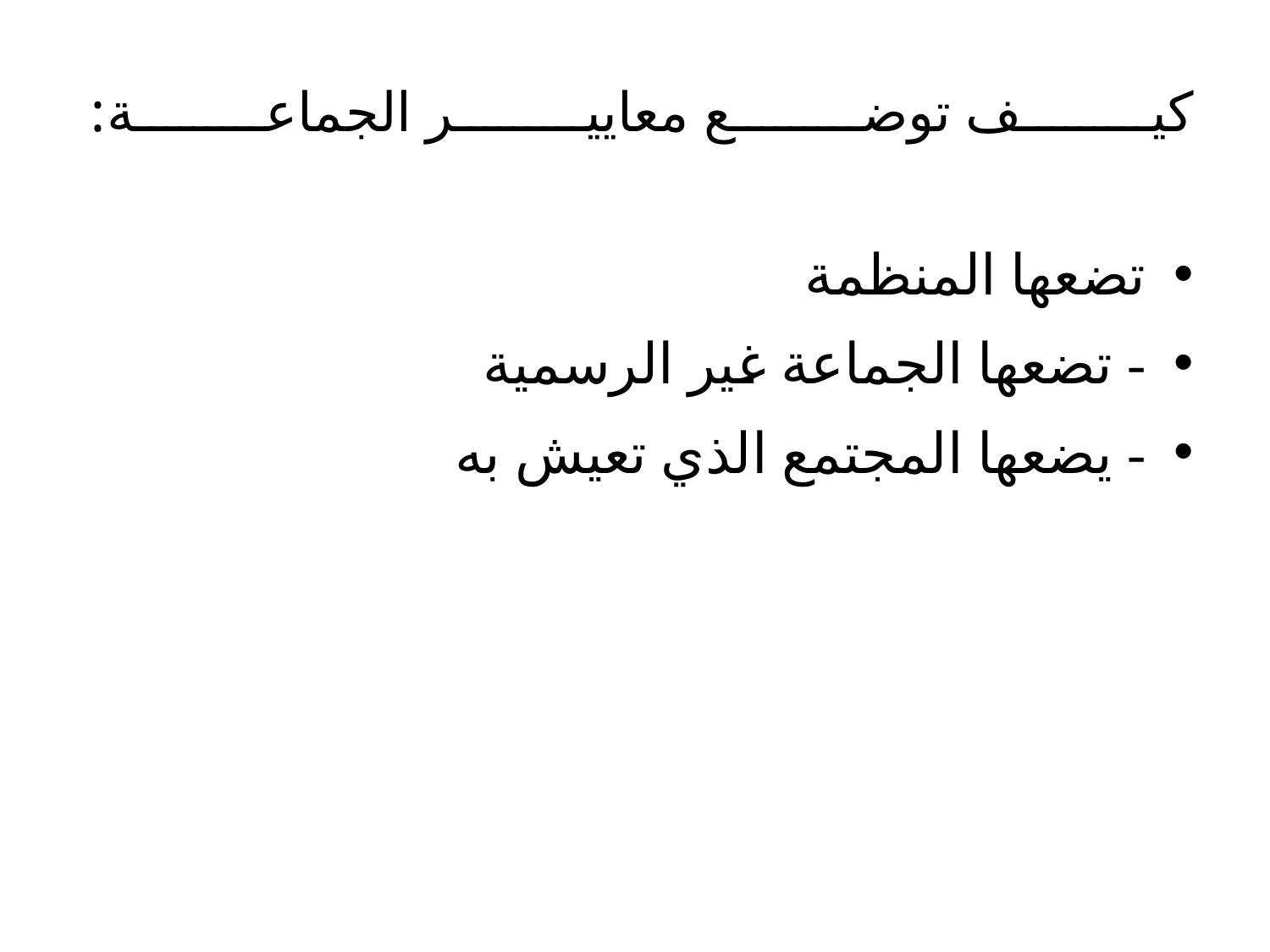

# كيف توضع معايير الجماعة:
تضعها المنظمة
- تضعها الجماعة غير الرسمية
- يضعها المجتمع الذي تعيش به